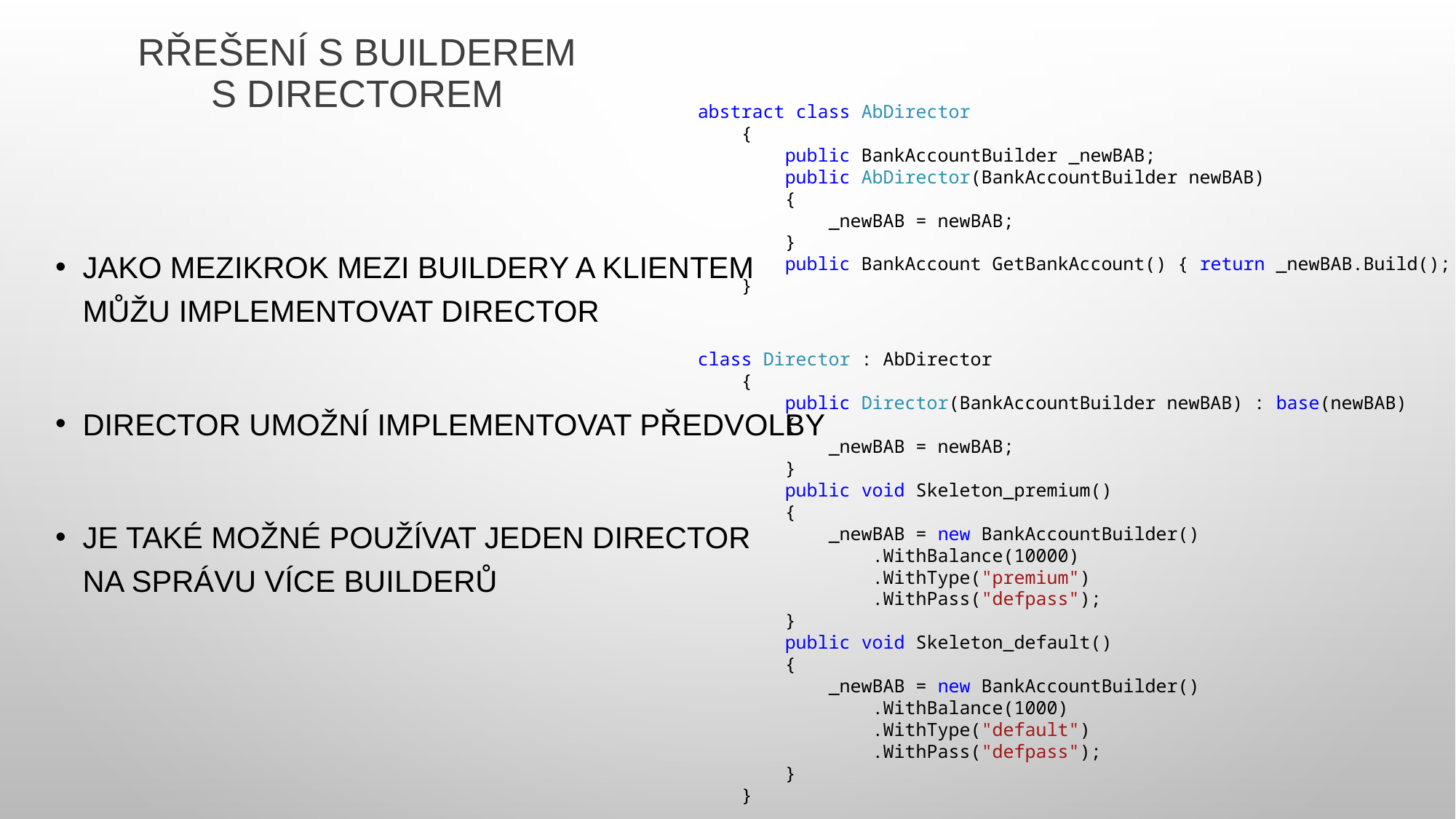

# RŘešení s Builderem s Directorem
abstract class AbDirector
    {
        public BankAccountBuilder _newBAB;
        public AbDirector(BankAccountBuilder newBAB)
        {
            _newBAB = newBAB;
        }
        public BankAccount GetBankAccount() { return _newBAB.Build(); }
    }

Jako mezikrok mezi Buildery a klientem
můžu implementovat Director

Director umožní implementovat předvolby

Je také možné používat jeden Director
na správu více Builderů

class Director : AbDirector
    {
        public Director(BankAccountBuilder newBAB) : base(newBAB)
        {
            _newBAB = newBAB;
        }
        public void Skeleton_premium()
        {
            _newBAB = new BankAccountBuilder()
                .WithBalance(10000)
                .WithType("premium")
                .WithPass("defpass");
        }
        public void Skeleton_default()
        {
            _newBAB = new BankAccountBuilder()
                .WithBalance(1000)
                .WithType("default")
                .WithPass("defpass");
        }
    }